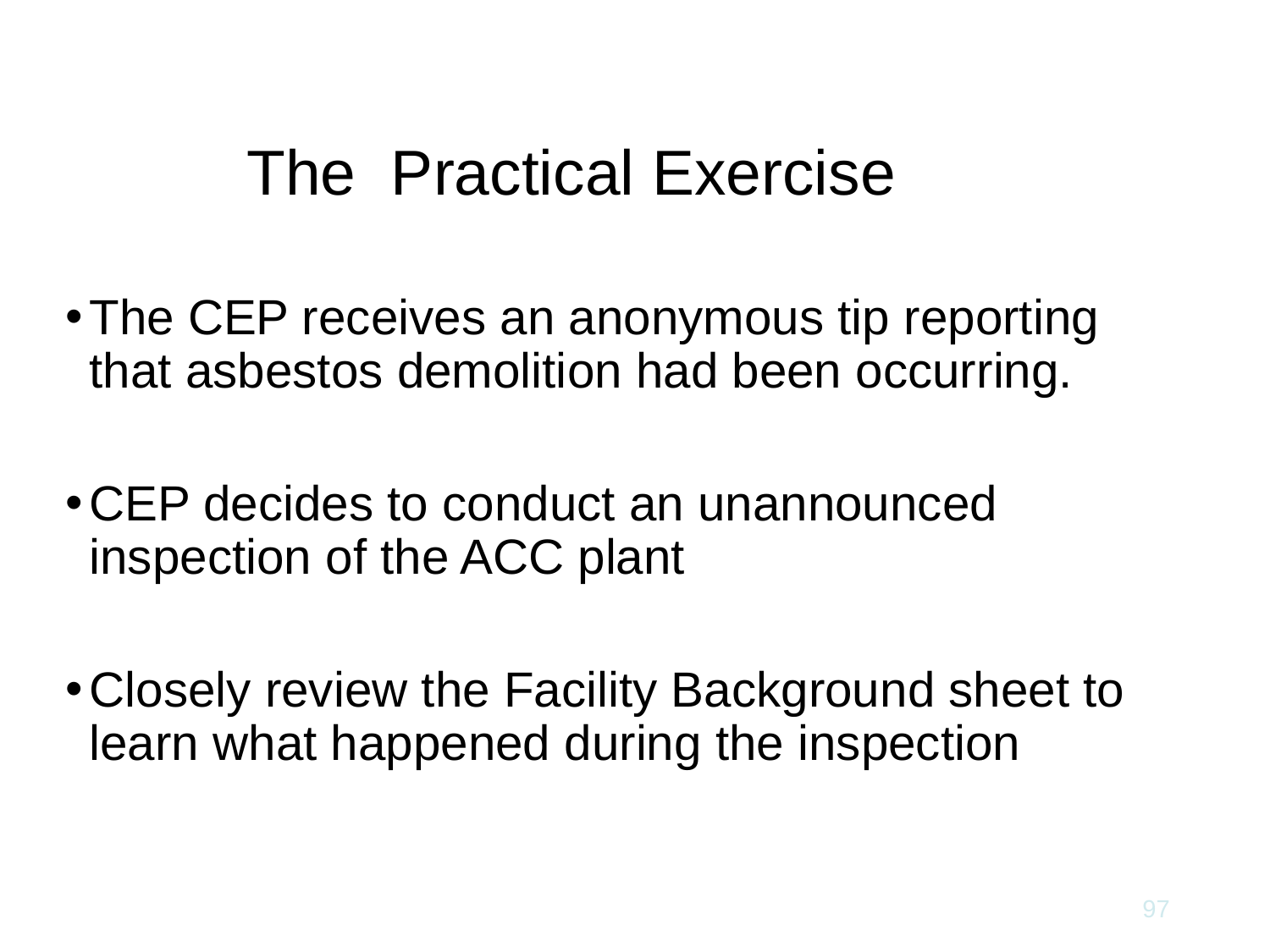

The  Practical Exercise
The CEP receives an anonymous tip reporting that asbestos demolition had been occurring.

CEP decides to conduct an unannounced inspection of the ACC plant

Closely review the Facility Background sheet to learn what happened during the inspection
97